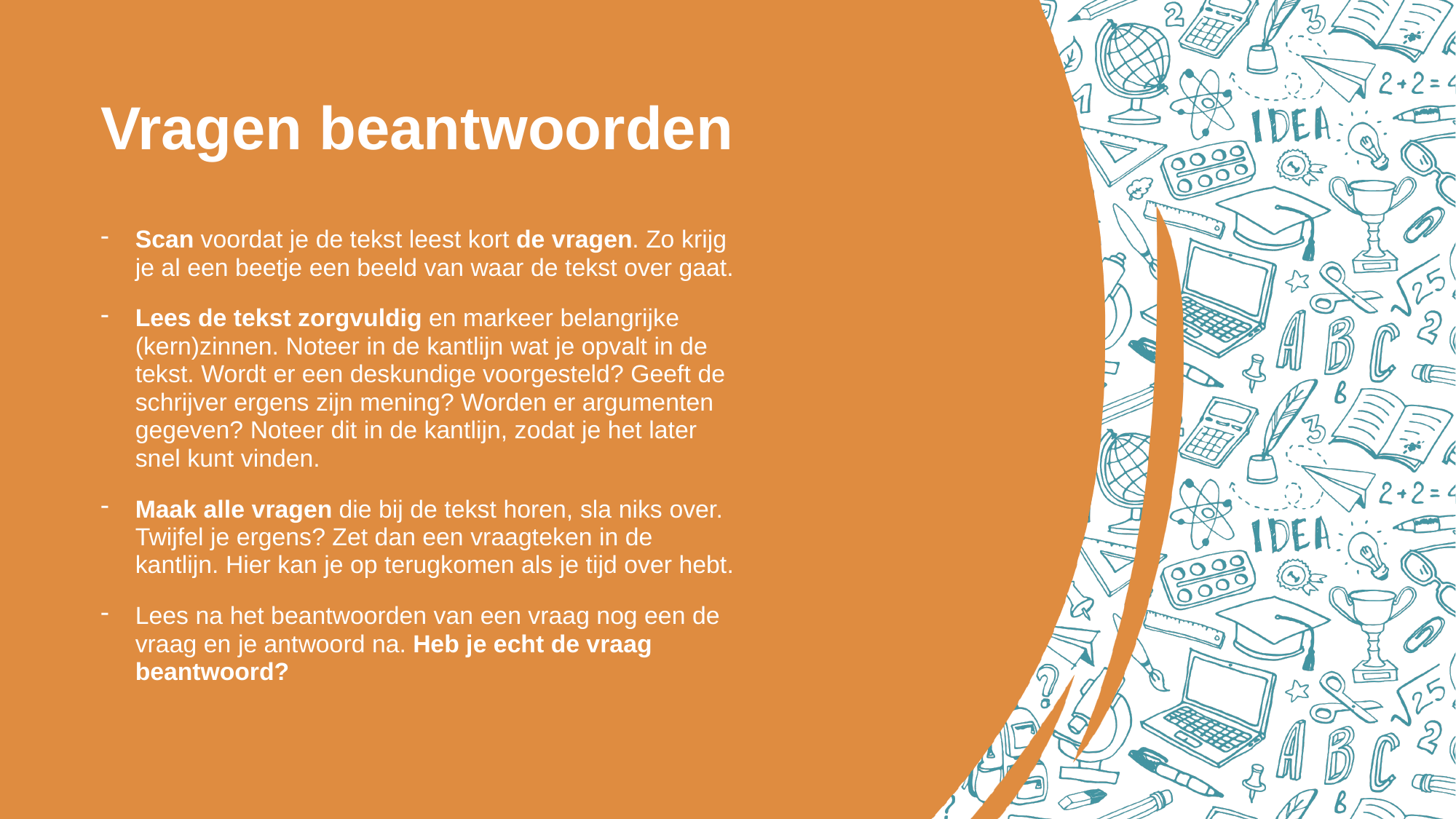

# Vragen beantwoorden
Scan voordat je de tekst leest kort de vragen. Zo krijg je al een beetje een beeld van waar de tekst over gaat.
Lees de tekst zorgvuldig en markeer belangrijke (kern)zinnen. Noteer in de kantlijn wat je opvalt in de tekst. Wordt er een deskundige voorgesteld? Geeft de schrijver ergens zijn mening? Worden er argumenten gegeven? Noteer dit in de kantlijn, zodat je het later snel kunt vinden.
Maak alle vragen die bij de tekst horen, sla niks over. Twijfel je ergens? Zet dan een vraagteken in de kantlijn. Hier kan je op terugkomen als je tijd over hebt.
Lees na het beantwoorden van een vraag nog een de vraag en je antwoord na. Heb je echt de vraag beantwoord?